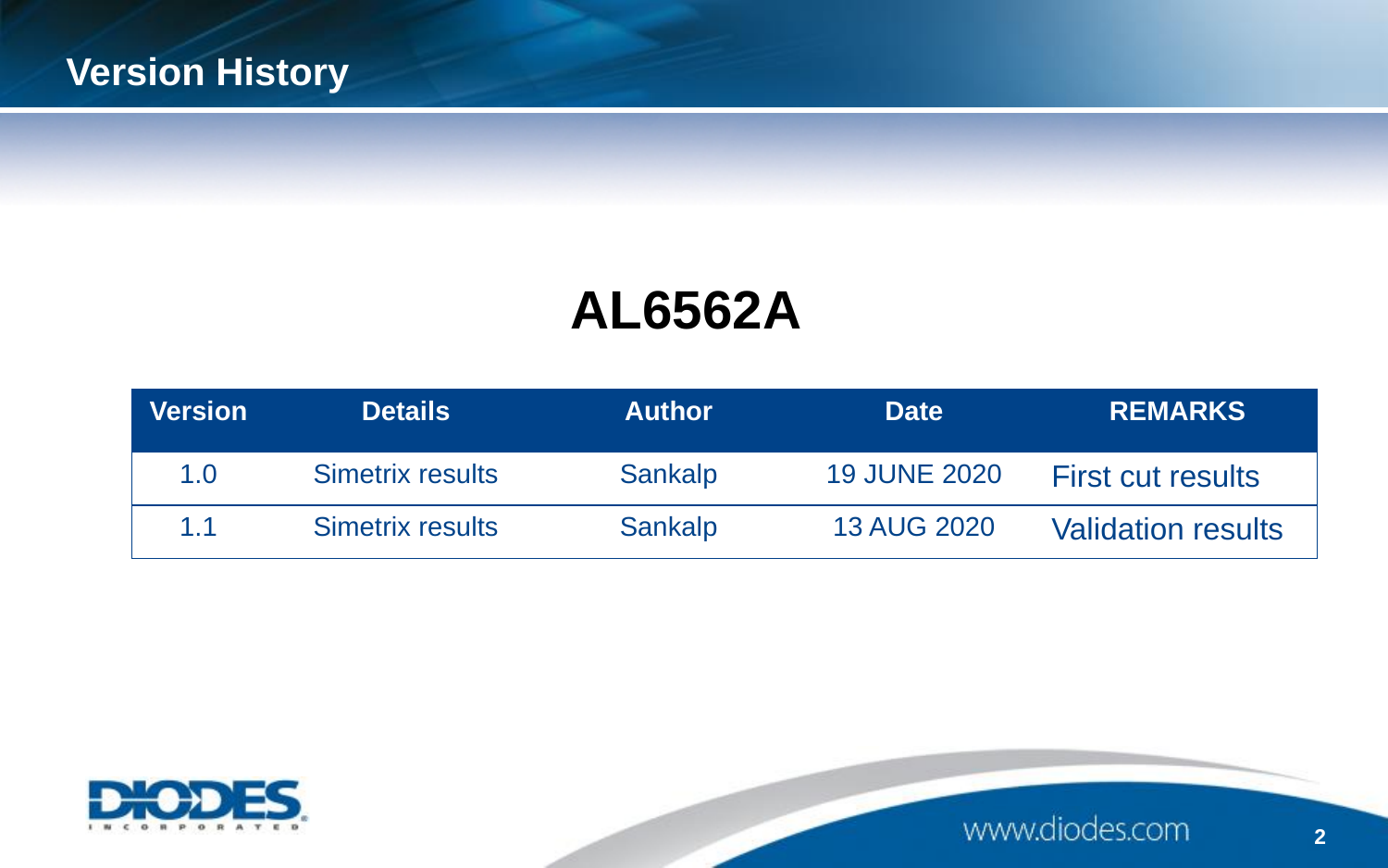

Version History
# AL6562A
| Version | Details | Author | Date | REMARKS |
| --- | --- | --- | --- | --- |
| 1.0 | Simetrix results | Sankalp | 19 JUNE 2020 | First cut results |
| 1.1 | Simetrix results | Sankalp | 13 AUG 2020 | Validation results |
2